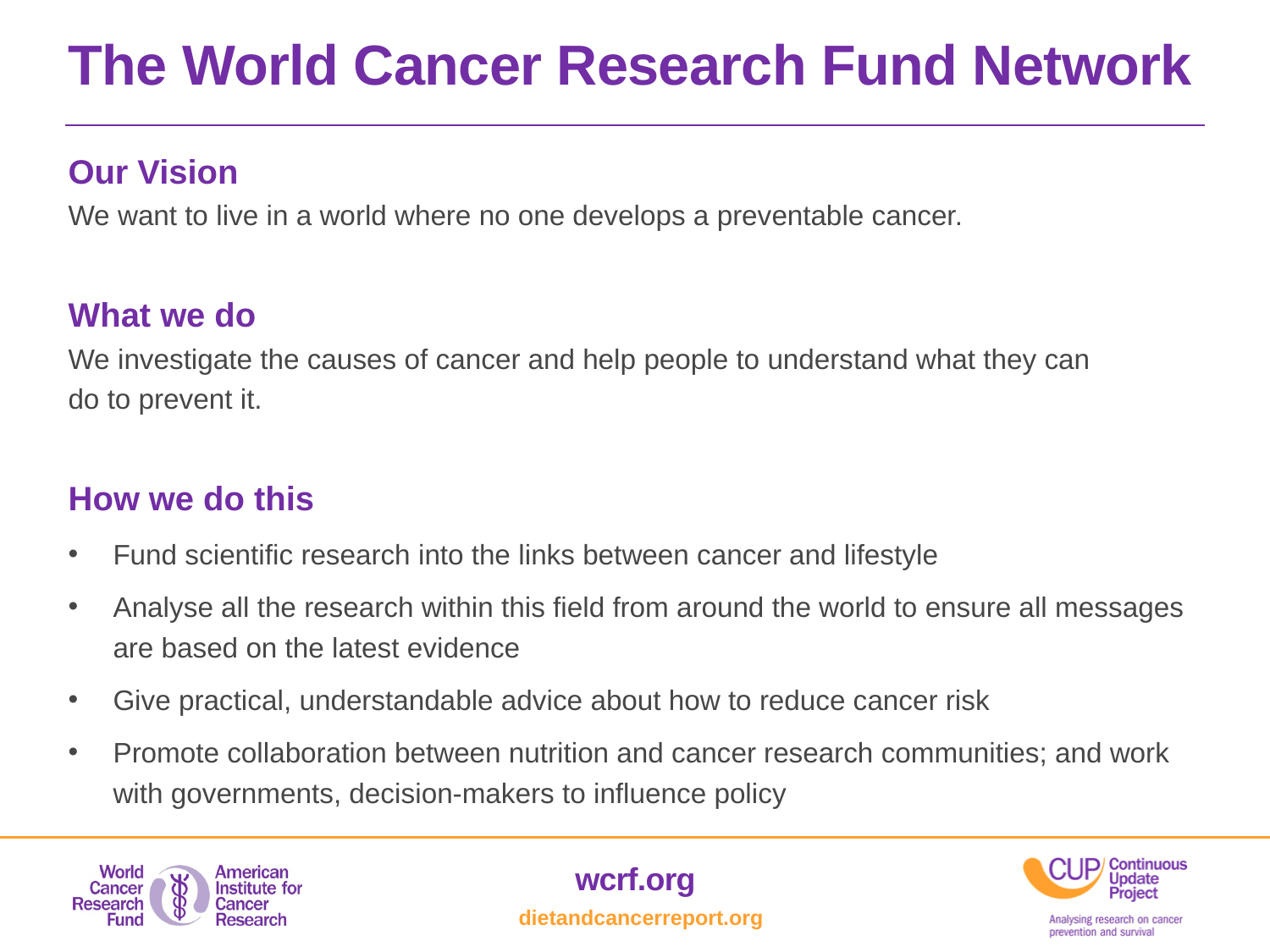

The World Cancer Research Fund Network
Our Vision
We want to live in a world where no one develops a preventable cancer.
What we do
We investigate the causes of cancer and help people to understand what they can
do to prevent it.
How we do this
Fund scientific research into the links between cancer and lifestyle
Analyse all the research within this field from around the world to ensure all messages are based on the latest evidence
Give practical, understandable advice about how to reduce cancer risk
Promote collaboration between nutrition and cancer research communities; and work with governments, decision-makers to influence policy
wcrf.org